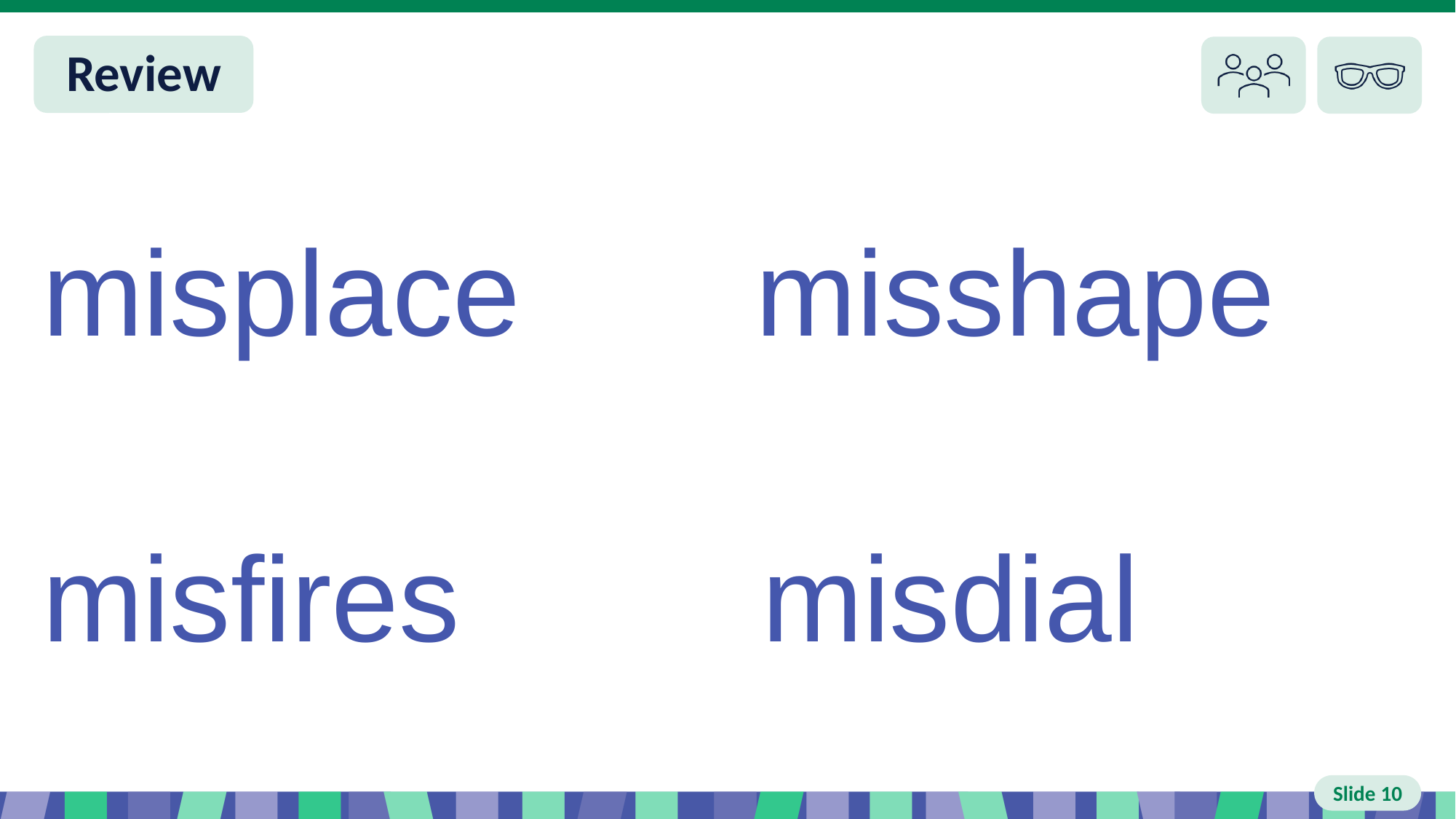

Slide 10 Review You do
misplace       misshape

misfires         misdial